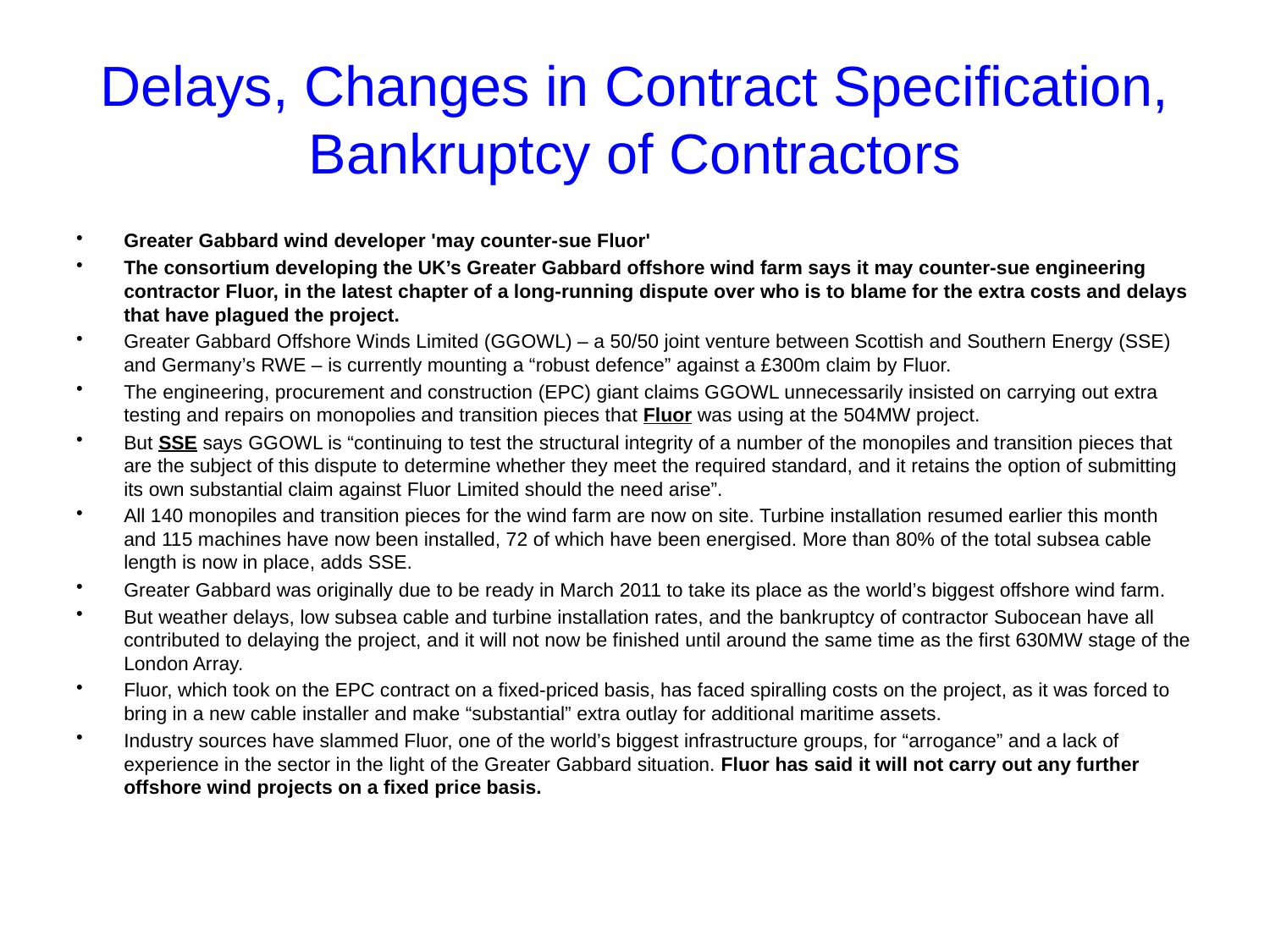

# Delays, Changes in Contract Specification, Bankruptcy of Contractors
Greater Gabbard wind developer 'may counter-sue Fluor'
The consortium developing the UK’s Greater Gabbard offshore wind farm says it may counter-sue engineering contractor Fluor, in the latest chapter of a long-running dispute over who is to blame for the extra costs and delays that have plagued the project.
Greater Gabbard Offshore Winds Limited (GGOWL) – a 50/50 joint venture between Scottish and Southern Energy (SSE) and Germany’s RWE – is currently mounting a “robust defence” against a £300m claim by Fluor.
The engineering, procurement and construction (EPC) giant claims GGOWL unnecessarily insisted on carrying out extra testing and repairs on monopolies and transition pieces that Fluor was using at the 504MW project.
But SSE says GGOWL is “continuing to test the structural integrity of a number of the monopiles and transition pieces that are the subject of this dispute to determine whether they meet the required standard, and it retains the option of submitting its own substantial claim against Fluor Limited should the need arise”.
All 140 monopiles and transition pieces for the wind farm are now on site. Turbine installation resumed earlier this month and 115 machines have now been installed, 72 of which have been energised. More than 80% of the total subsea cable length is now in place, adds SSE.
Greater Gabbard was originally due to be ready in March 2011 to take its place as the world’s biggest offshore wind farm.
But weather delays, low subsea cable and turbine installation rates, and the bankruptcy of contractor Subocean have all contributed to delaying the project, and it will not now be finished until around the same time as the first 630MW stage of the London Array.
Fluor, which took on the EPC contract on a fixed-priced basis, has faced spiralling costs on the project, as it was forced to bring in a new cable installer and make “substantial” extra outlay for additional maritime assets.
Industry sources have slammed Fluor, one of the world’s biggest infrastructure groups, for “arrogance” and a lack of experience in the sector in the light of the Greater Gabbard situation. Fluor has said it will not carry out any further offshore wind projects on a fixed price basis.